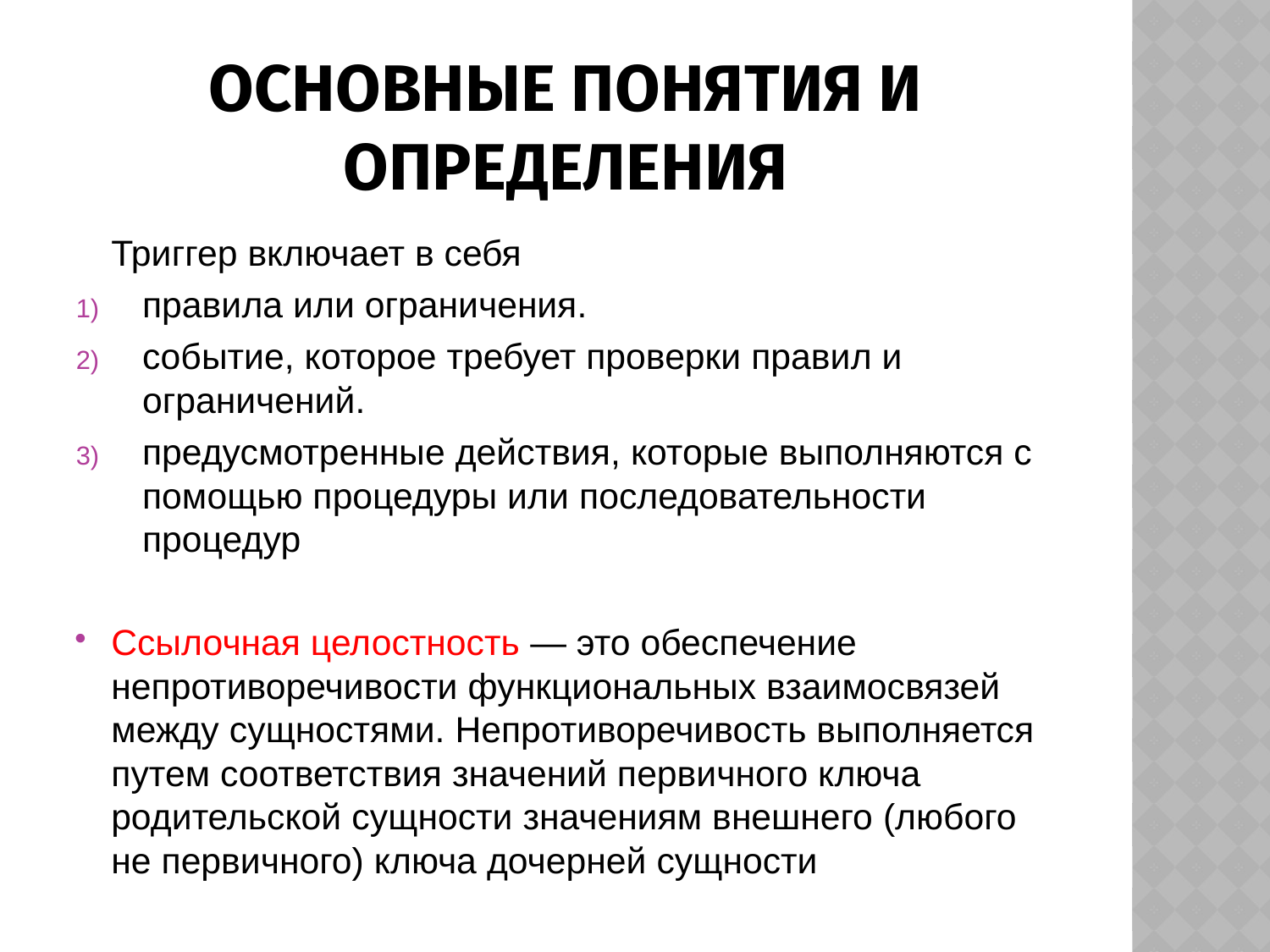

# Основные понятия и определения
	Триггер включает в себя
правила или ограничения.
событие, которое требует проверки правил и ограничений.
предусмотренные действия, которые выполняются с помощью процедуры или последовательности процедур

Ссылочная целостность — это обеспечение непротиворечивости функциональных взаимосвязей между сущностями. Непротиворечивость выполняется путем соответствия значений первичного ключа родительской сущности значениям внешнего (любого не первичного) ключа дочерней сущности